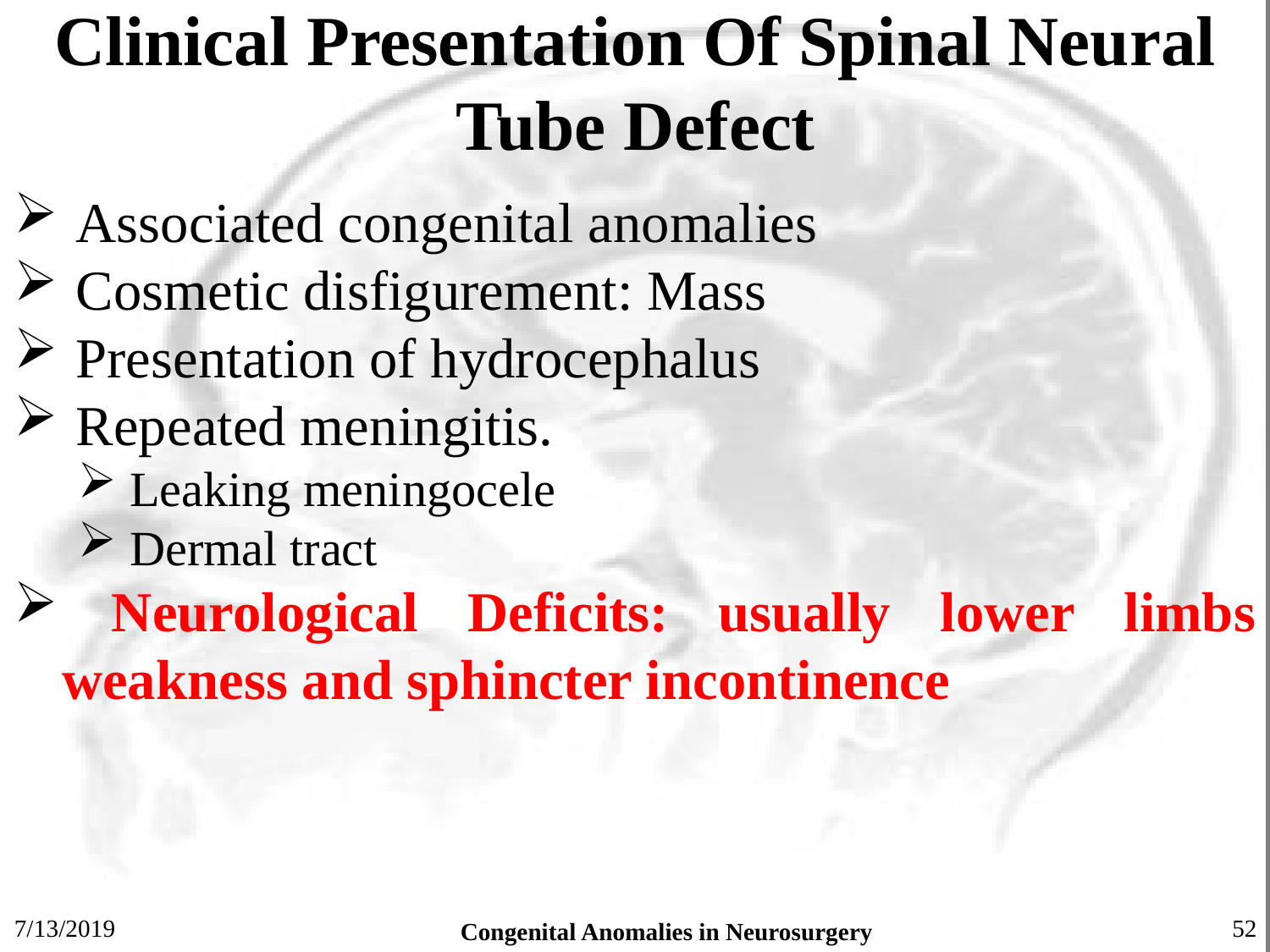

# Clinical Presentation Of Spinal Neural Tube Defect
 Associated congenital anomalies
 Cosmetic disfigurement: Mass
 Presentation of hydrocephalus
 Repeated meningitis.
 Leaking meningocele
 Dermal tract
 Neurological Deficits: usually lower limbs weakness and sphincter incontinence

7/13/2019
Congenital Anomalies in Neurosurgery
52